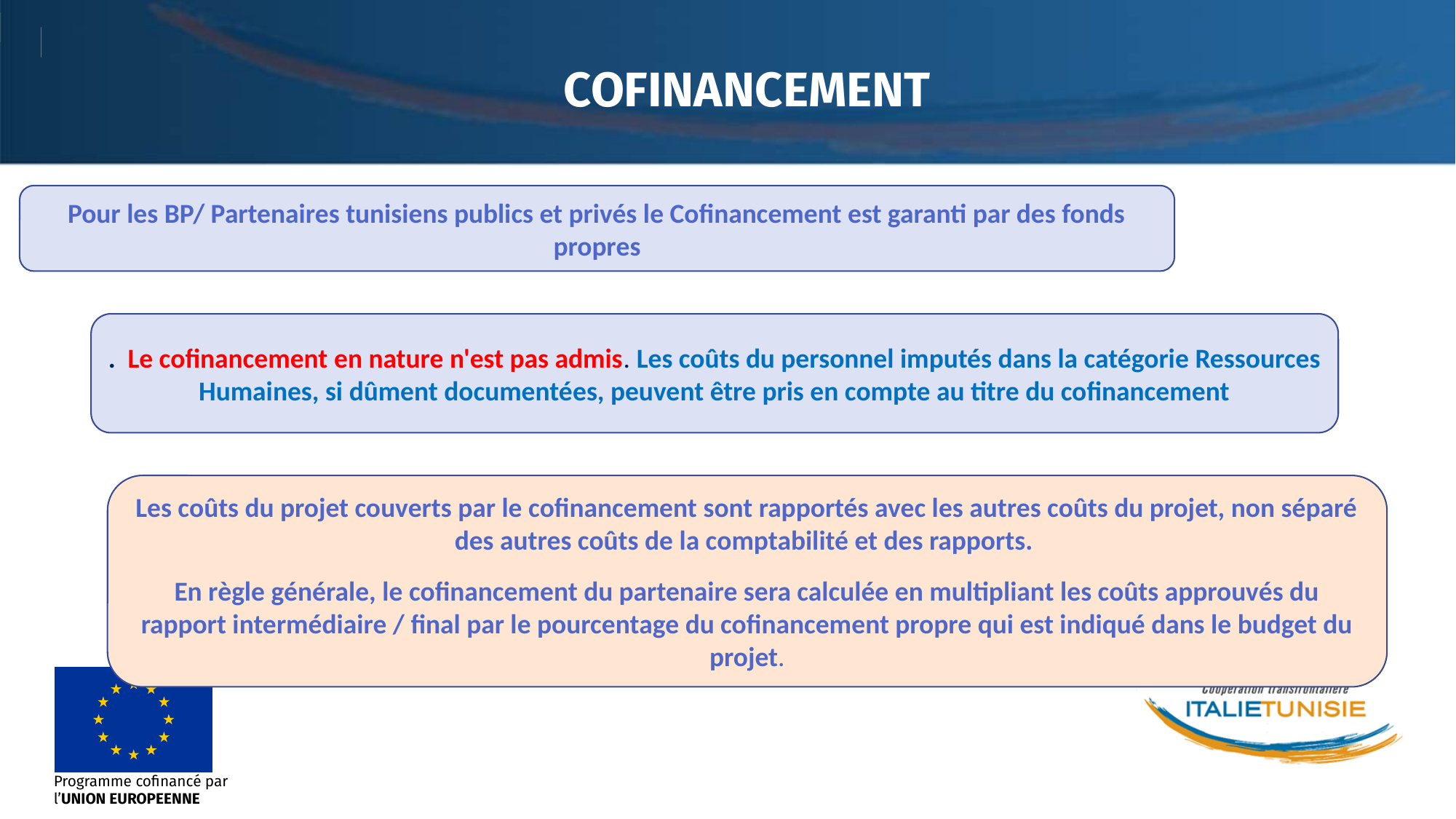

COFINANCEMENT

Pour les BP/ Partenaires tunisiens publics et privés le Cofinancement est garanti par des fonds propres
.  Le cofinancement en nature n'est pas admis. Les coûts du personnel imputés dans la catégorie Ressources Humaines, si dûment documentées, peuvent être pris en compte au titre du cofinancement
Les coûts du projet couverts par le cofinancement sont rapportés avec les autres coûts du projet, non séparé des autres coûts de la comptabilité et des rapports.
En règle générale, le cofinancement du partenaire sera calculée en multipliant les coûts approuvés du rapport intermédiaire / final par le pourcentage du cofinancement propre qui est indiqué dans le budget du projet.